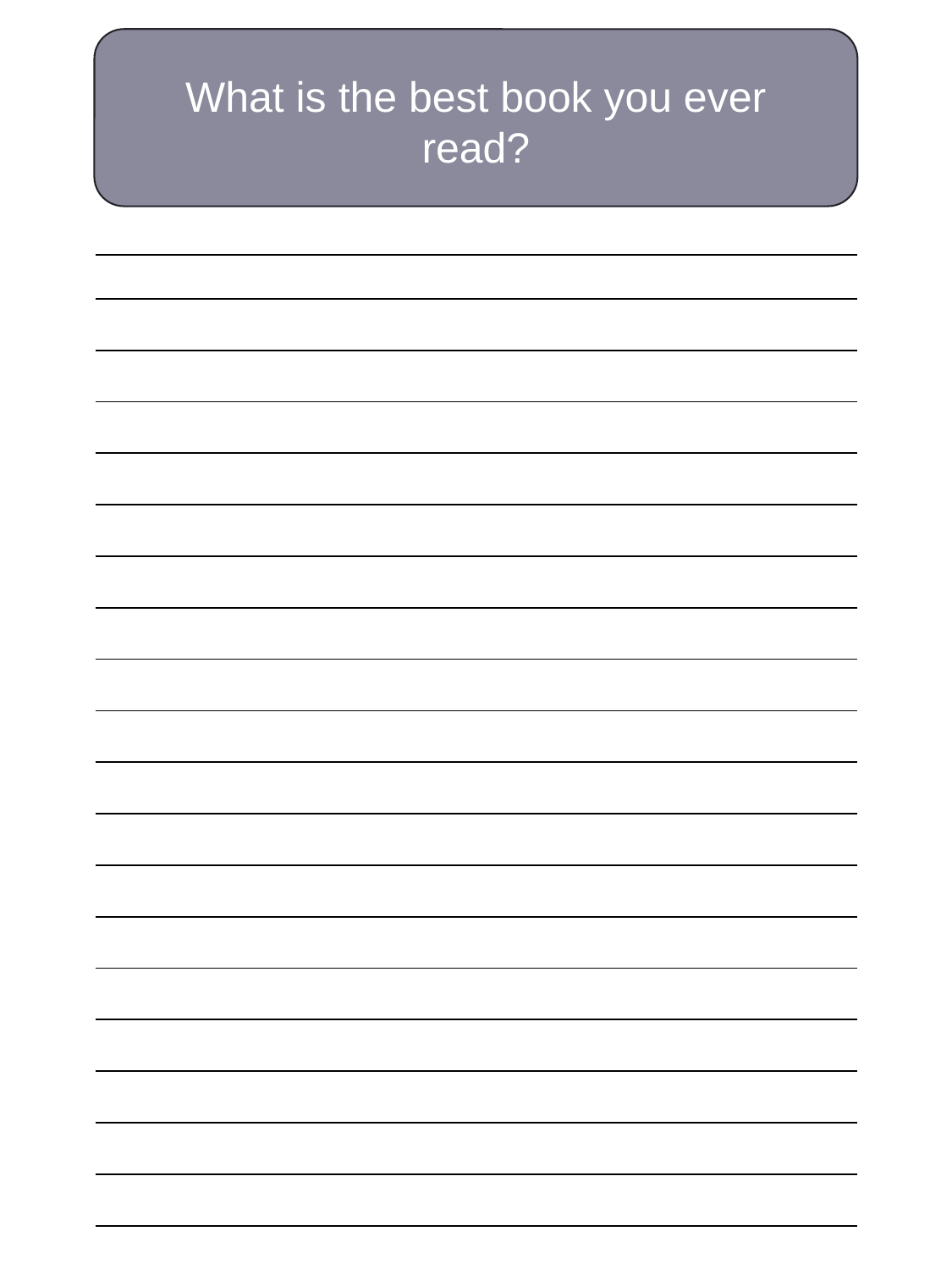

What is the best book you ever read?
|  |
| --- |
|  |
|  |
|  |
|  |
|  |
|  |
|  |
|  |
|  |
|  |
|  |
|  |
|  |
|  |
|  |
|  |
|  |
|  |